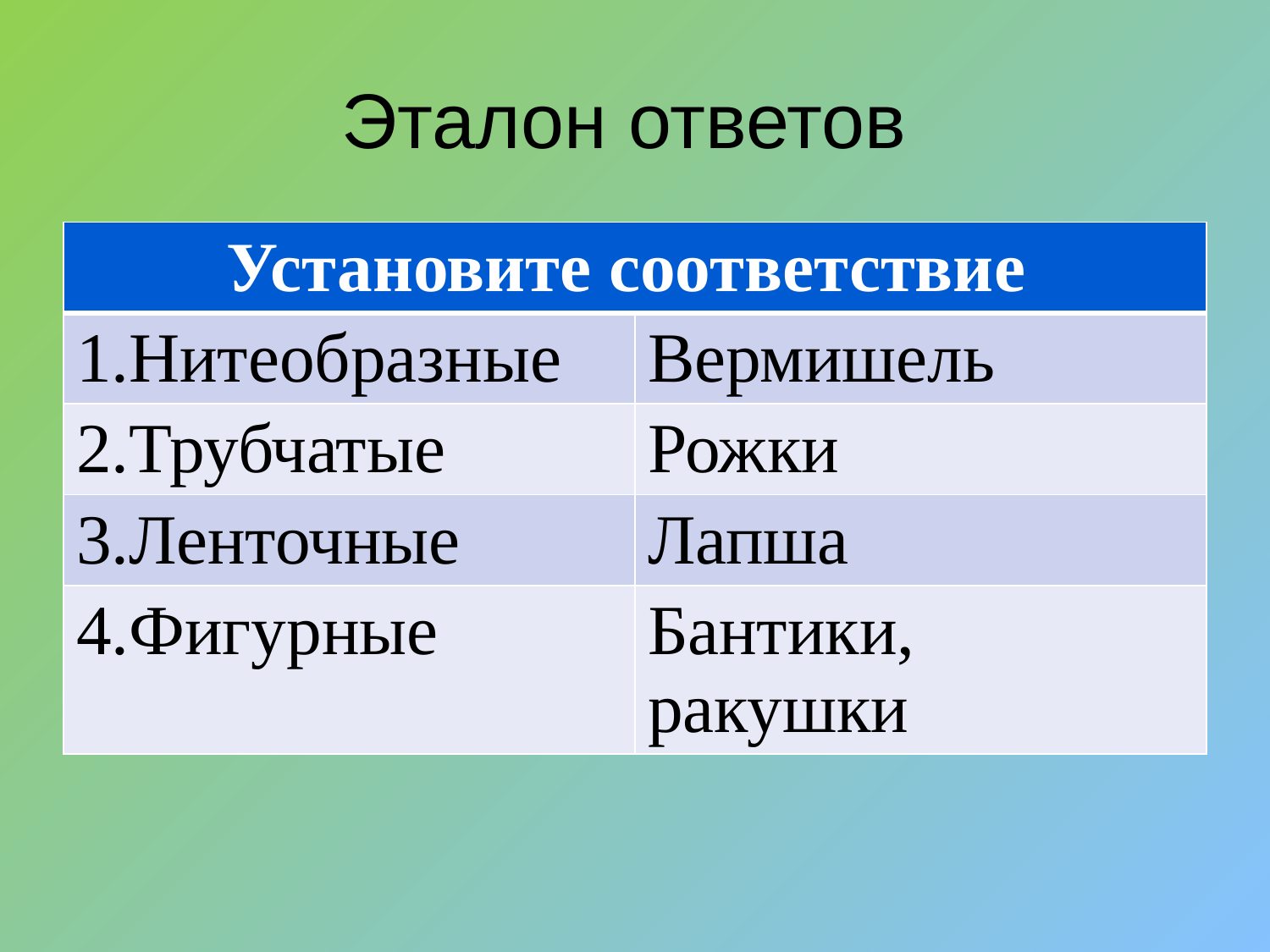

# Эталон ответов
| Установите соответствие |  |
| --- | --- |
| 1.Нитеобразные | Вермишель |
| 2.Трубчатые | Рожки |
| 3.Ленточные | Лапша |
| 4.Фигурные | Бантики, ракушки |